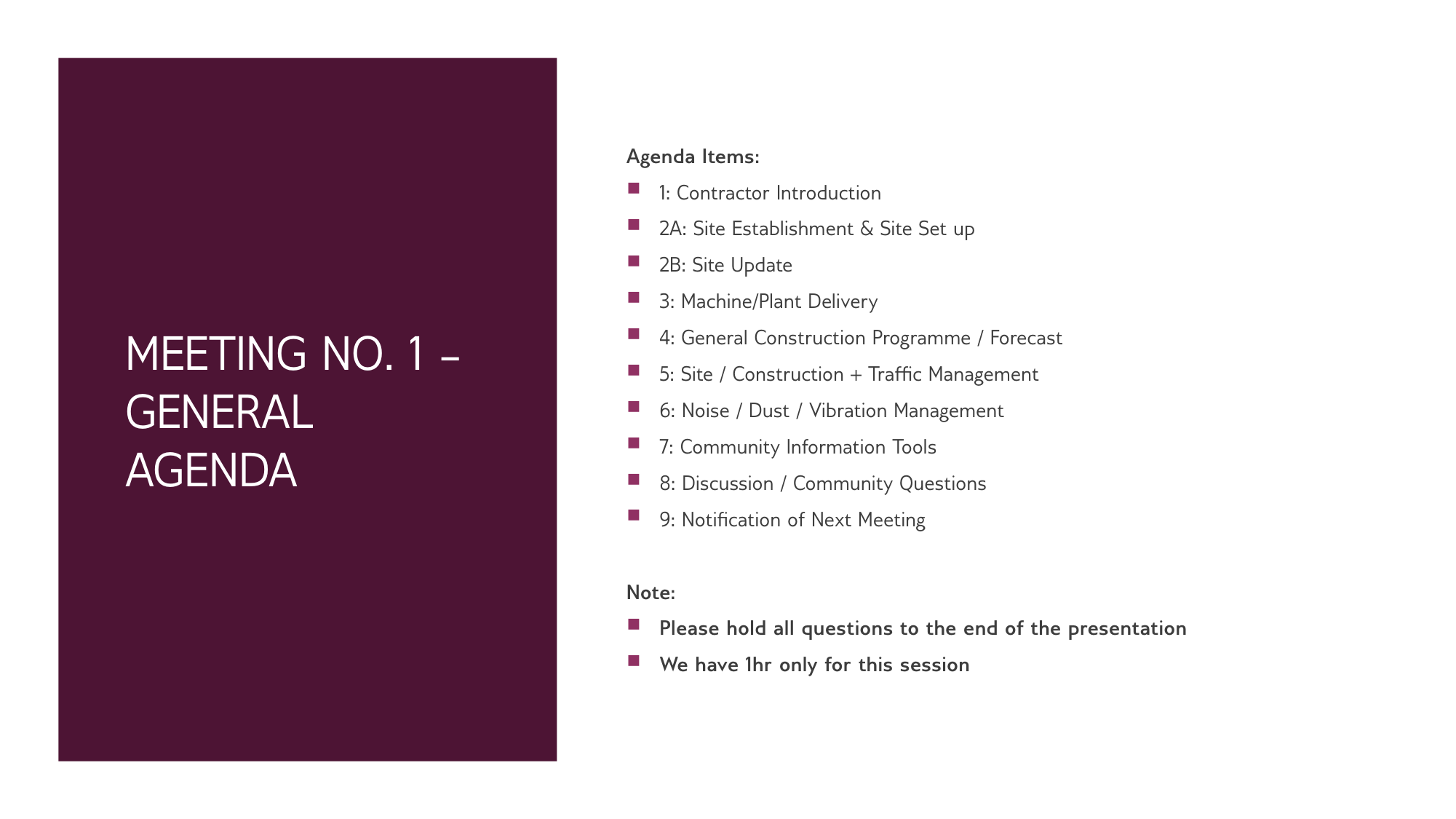

# Meeting No. 1 – General Agenda
Agenda Items:
1: Contractor Introduction
2A: Site Establishment & Site Set up
2B: Site Update
3: Machine/Plant Delivery
4: General Construction Programme / Forecast
5: Site / Construction + Traffic Management
6: Noise / Dust / Vibration Management
7: Community Information Tools
8: Discussion / Community Questions
9: Notification of Next Meeting

Note:
Please hold all questions to the end of the presentation
We have 1hr only for this session